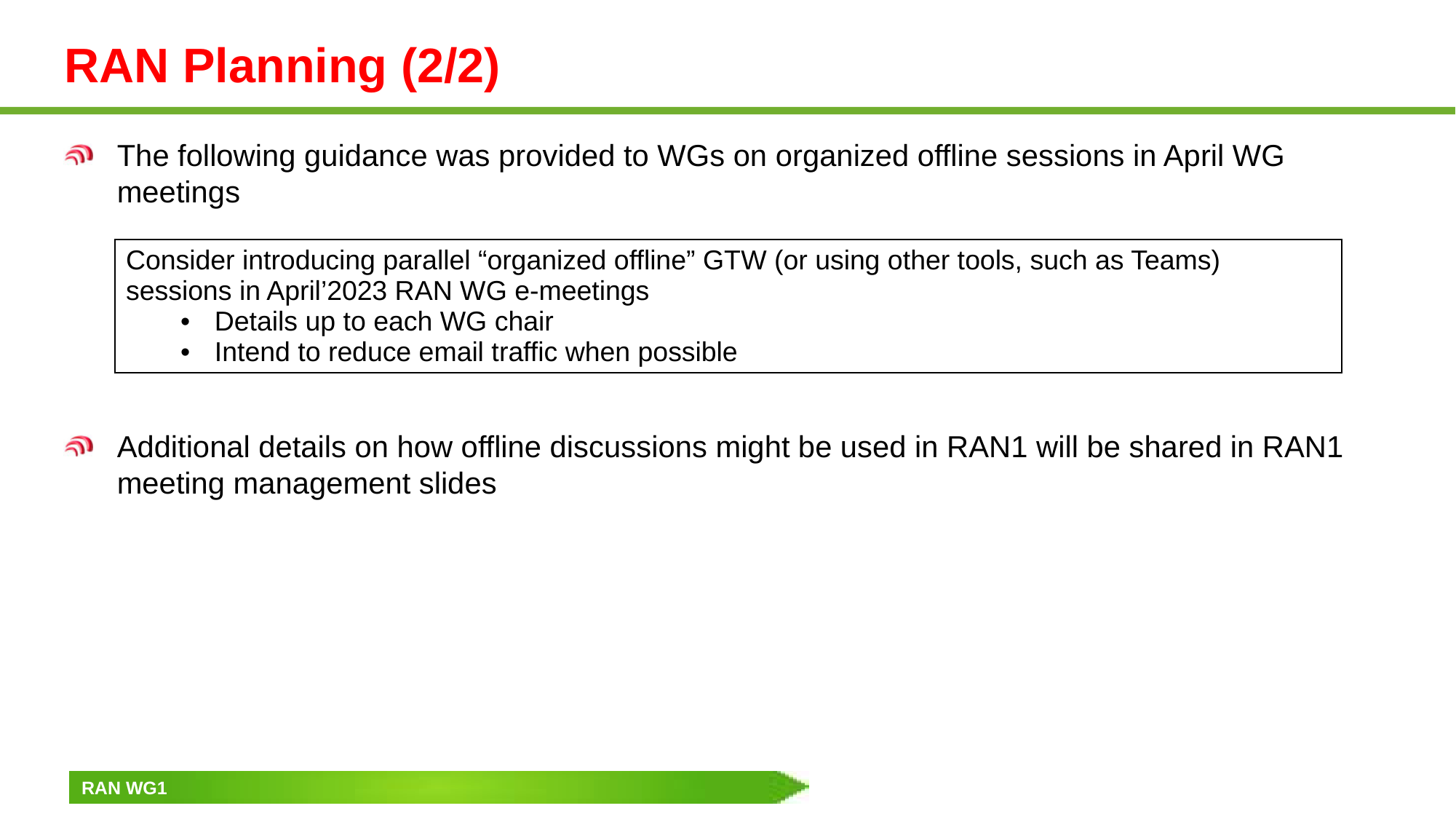

# RAN Planning (2/2)
The following guidance was provided to WGs on organized offline sessions in April WG meetings

Additional details on how offline discussions might be used in RAN1 will be shared in RAN1 meeting management slides

| Consider introducing parallel “organized offline” GTW (or using other tools, such as Teams) sessions in April’2023 RAN WG e-meetings Details up to each WG chair Intend to reduce email traffic when possible |
| --- |